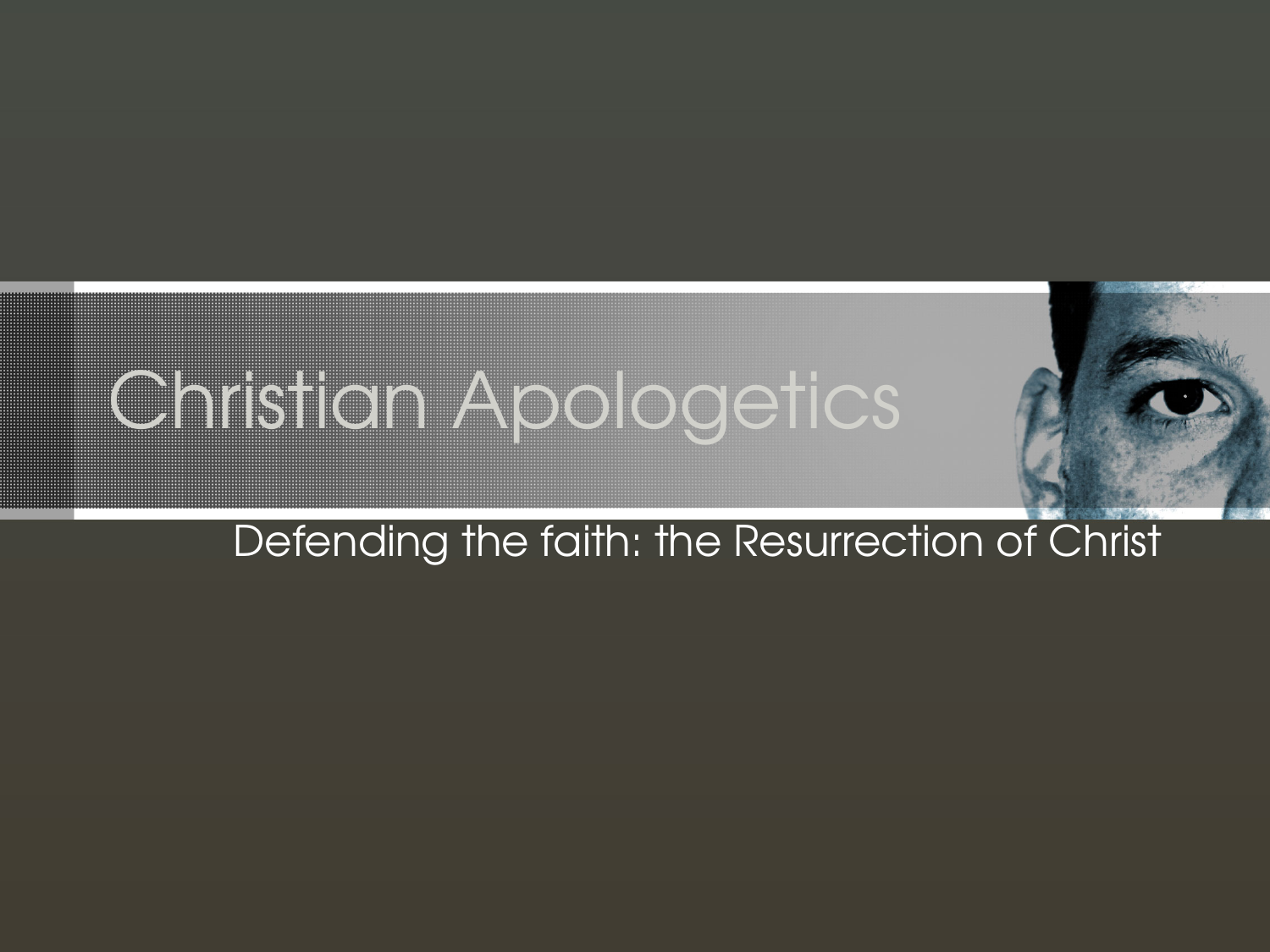

# Christian Apologetics
Defending the faith: the Resurrection of Christ